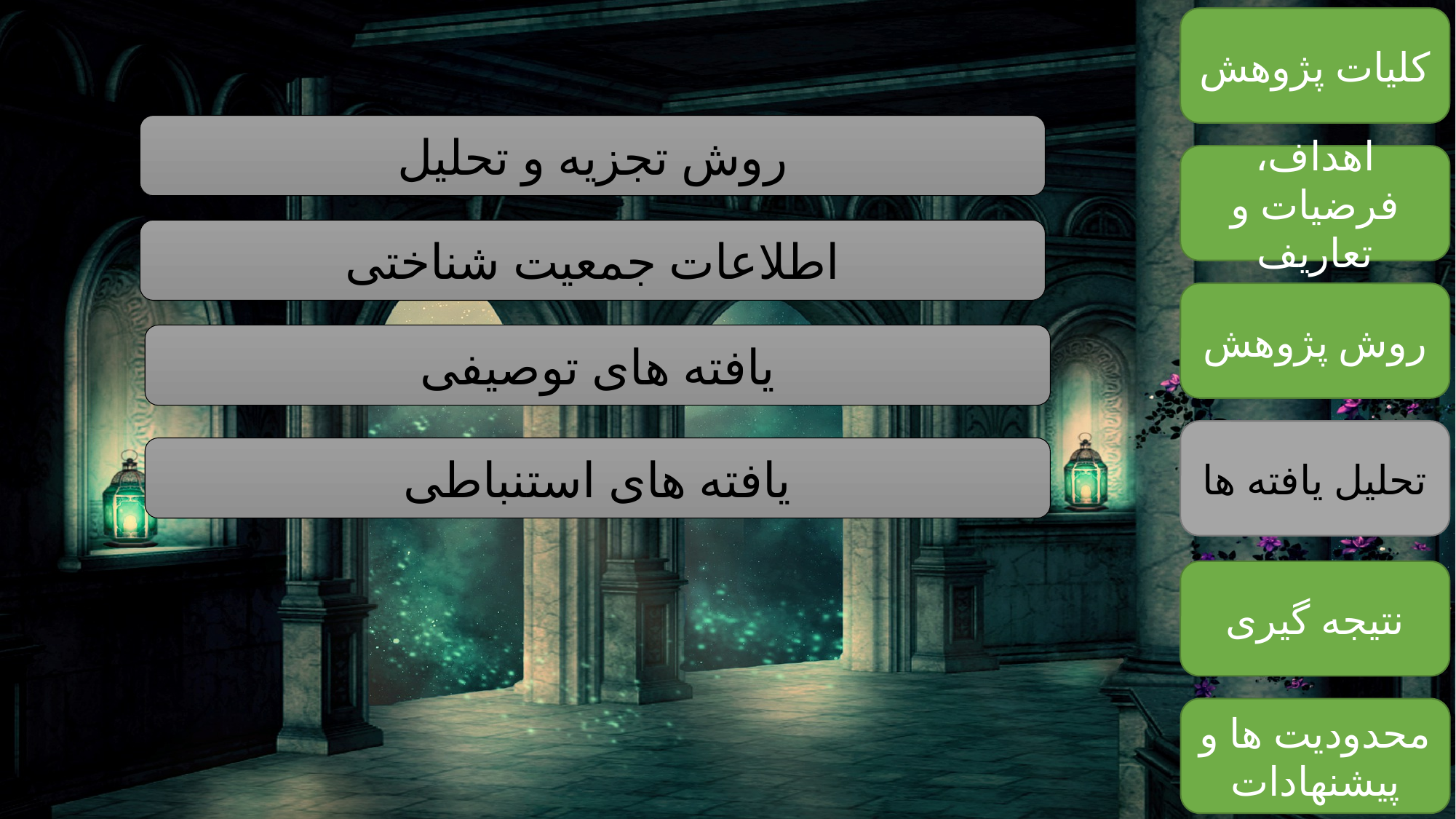

کلیات پژوهش
روش تجزیه و تحلیل
اهداف، فرضیات و تعاریف
اطلاعات جمعیت شناختی
روش پژوهش
یافته های توصیفی
تحلیل یافته ها
یافته های استنباطی
نتیجه گیری
محدودیت ها و پیشنهادات